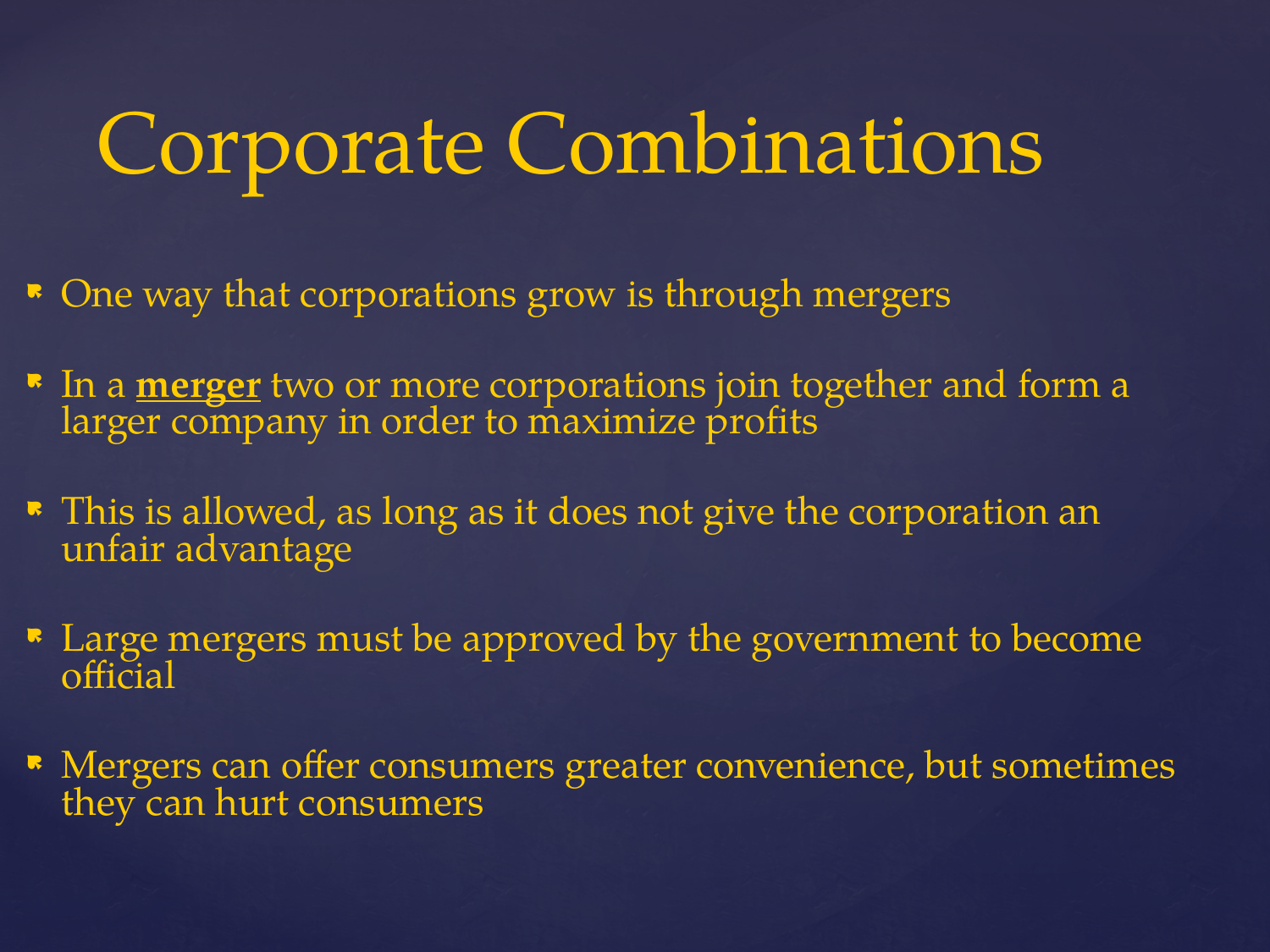

Corporate Combinations
One way that corporations grow is through mergers

In a merger two or more corporations join together and form a larger company in order to maximize profits

This is allowed, as long as it does not give the corporation an unfair advantage

Large mergers must be approved by the government to become official

Mergers can offer consumers greater convenience, but sometimes they can hurt consumers